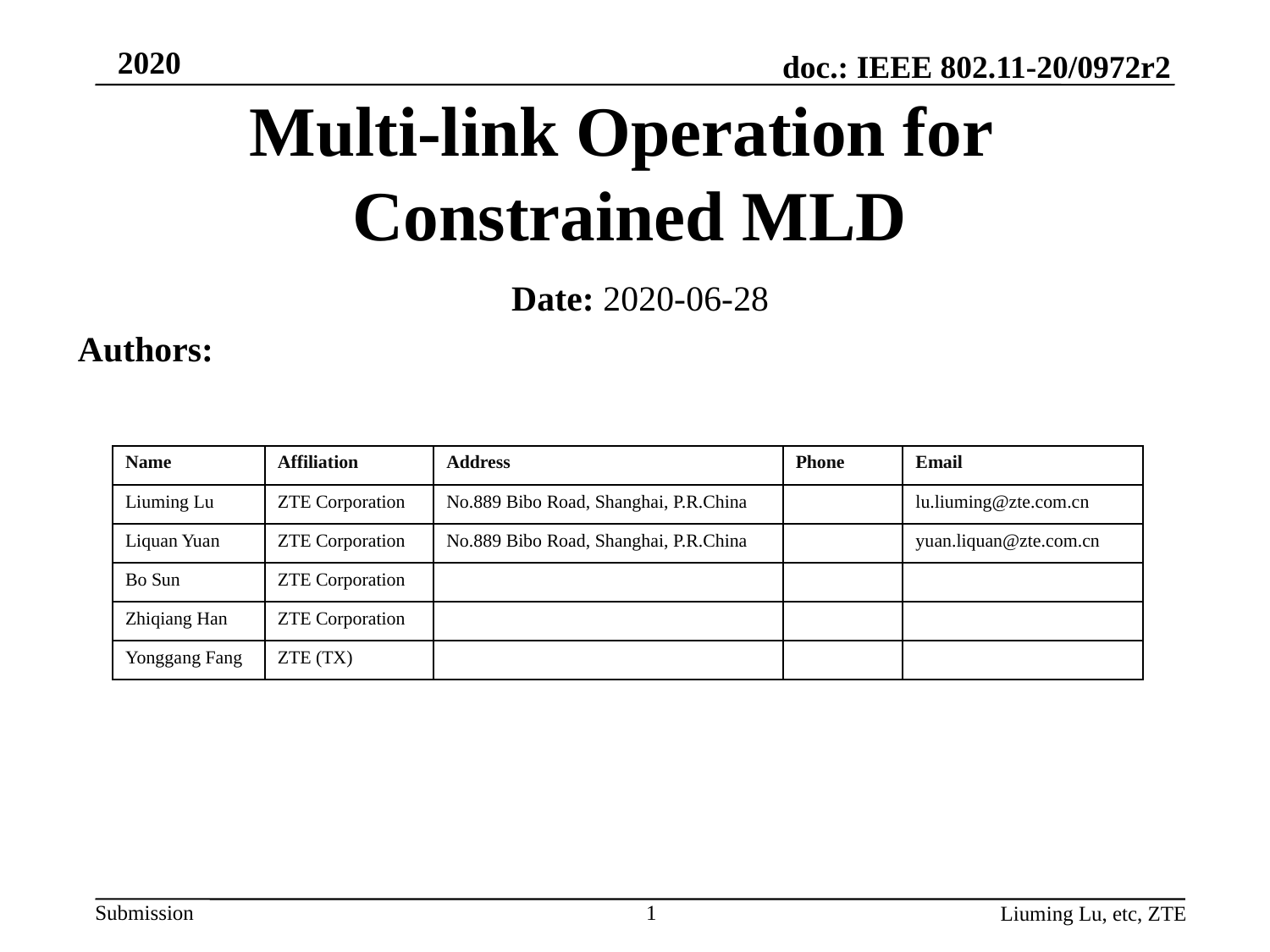

Multi-link Operation for
Constrained MLD
Date: 2020-06-28
Authors:
| Name | Affiliation | Address | Phone | Email |
| --- | --- | --- | --- | --- |
| Liuming Lu | ZTE Corporation | No.889 Bibo Road, Shanghai, P.R.China |  | lu.liuming@zte.com.cn |
| Liquan Yuan | ZTE Corporation | No.889 Bibo Road, Shanghai, P.R.China |  | yuan.liquan@zte.com.cn |
| Bo Sun | ZTE Corporation |  |  |  |
| Zhiqiang Han | ZTE Corporation |  |  |  |
| Yonggang Fang | ZTE (TX) |  |  |  |
1
Liuming Lu, etc, ZTE